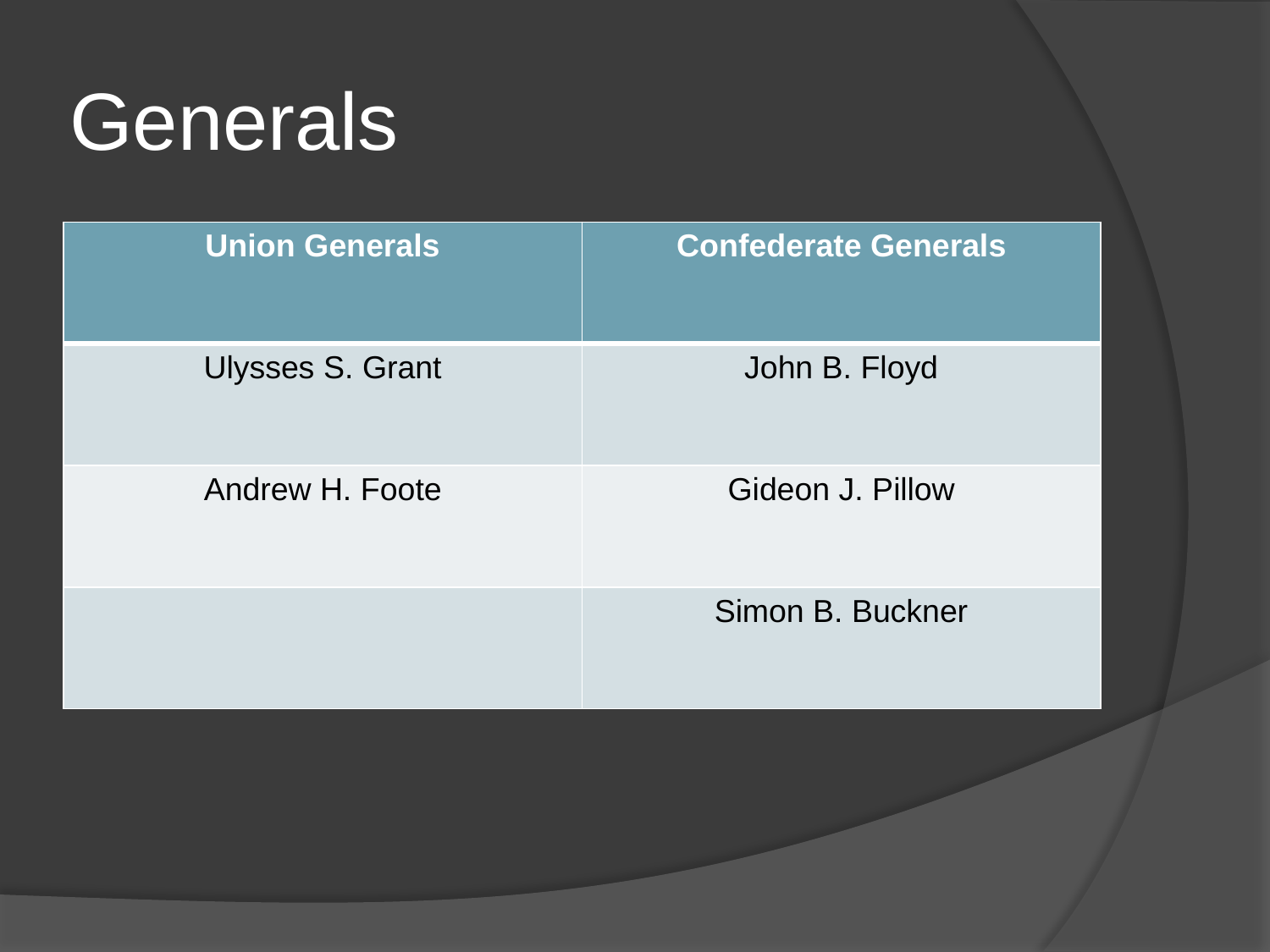

# Generals
| Union Generals | Confederate Generals |
| --- | --- |
| Ulysses S. Grant | John B. Floyd |
| Andrew H. Foote | Gideon J. Pillow |
|  | Simon B. Buckner |